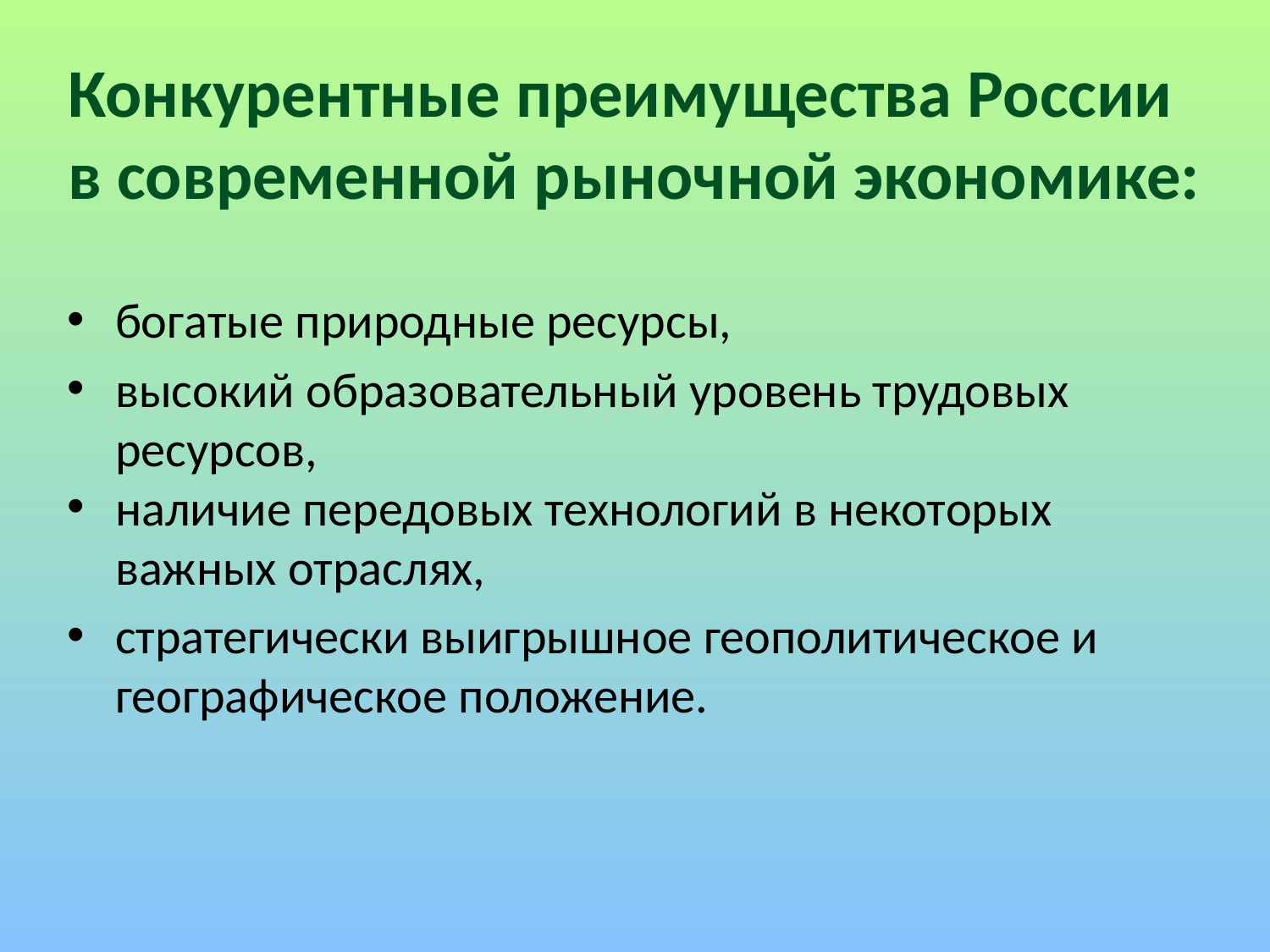

# Конкурентные преимущества России в современной рыночной экономике:
богатые природные ресурсы,
высокий образовательный уровень трудовых ресурсов,
наличие передовых технологий в некоторых важных отраслях,
стратегически выигрышное геополитическое и географическое положение.